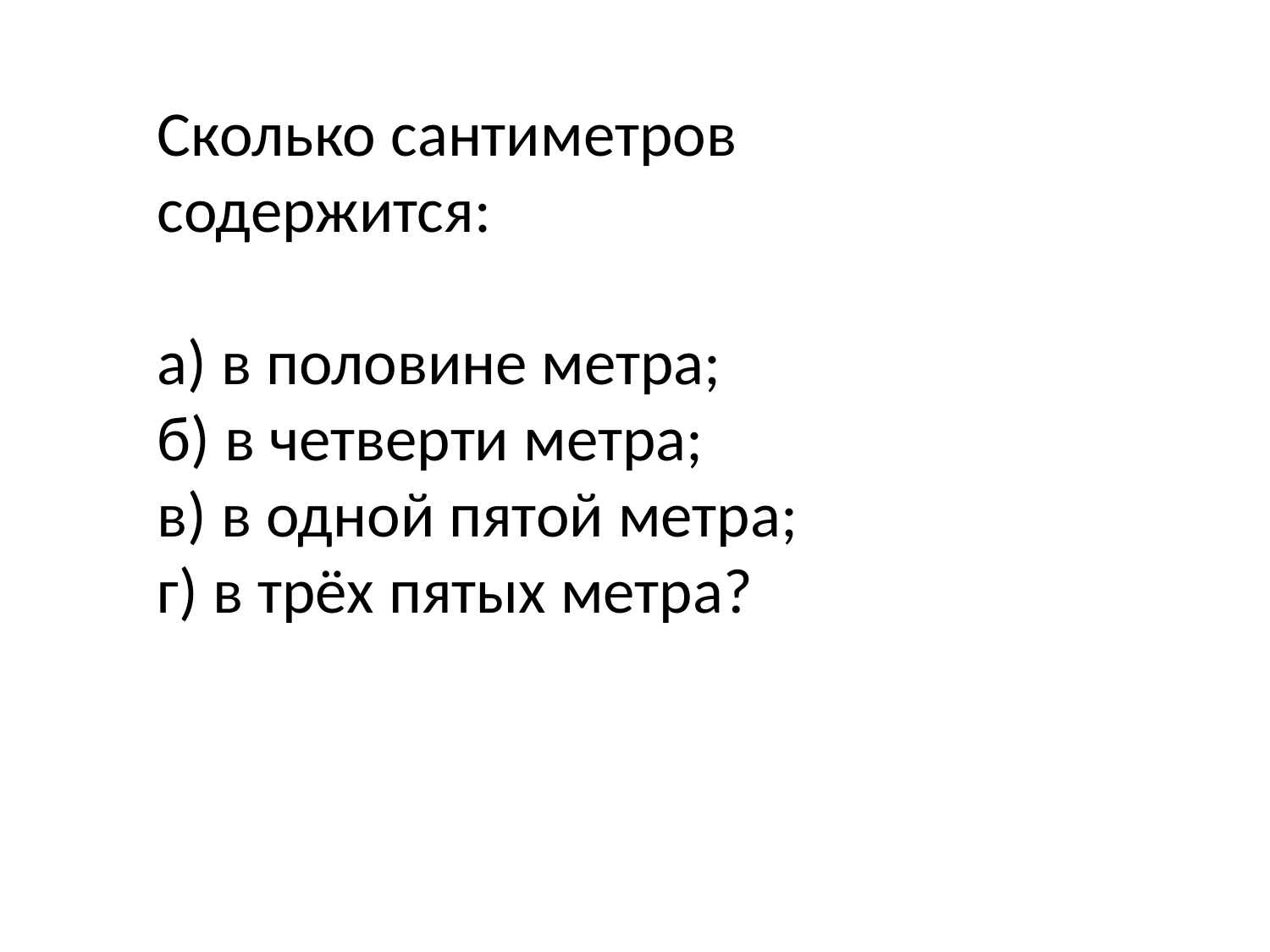

Сколько сантиметров содержится:

а) в половине метра;
б) в четверти метра;
в) в одной пятой метра;
г) в трёх пятых метра?